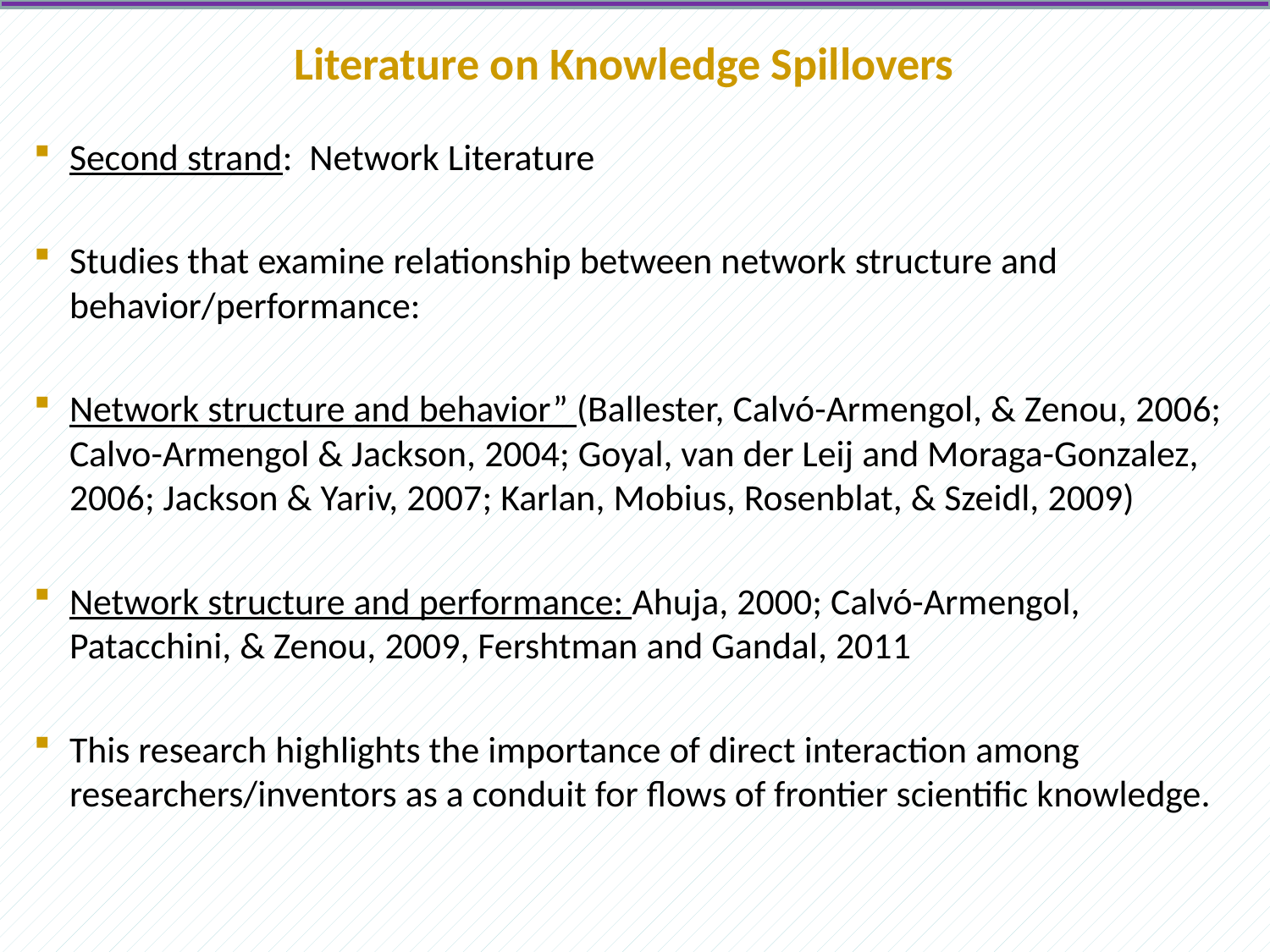

# Literature on Knowledge Spillovers
Second strand:  Network Literature

Studies that examine relationship between network structure and behavior/performance:

Network structure and behavior” (Ballester, Calvó-Armengol, & Zenou, 2006; Calvo-Armengol & Jackson, 2004; Goyal, van der Leij and Moraga-Gonzalez, 2006; Jackson & Yariv, 2007; Karlan, Mobius, Rosenblat, & Szeidl, 2009)

Network structure and performance: Ahuja, 2000; Calvó-Armengol, Patacchini, & Zenou, 2009, Fershtman and Gandal, 2011

This research highlights the importance of direct interaction among researchers/inventors as a conduit for flows of frontier scientific knowledge.